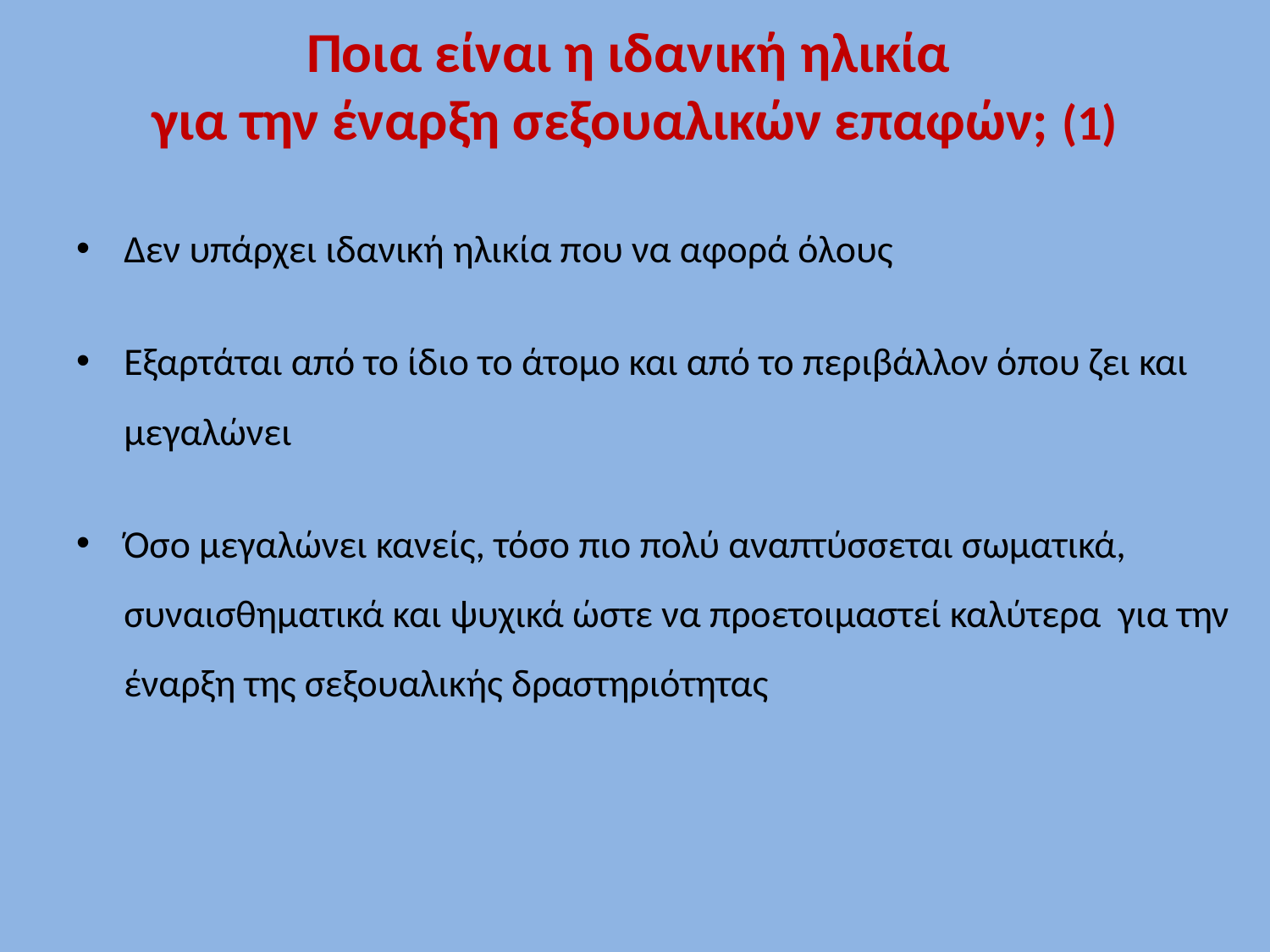

# Ποια είναι η ιδανική ηλικία για την έναρξη σεξουαλικών επαφών; (1)

Δεν υπάρχει ιδανική ηλικία που να αφορά όλους

Εξαρτάται από το ίδιο το άτομο και από το περιβάλλον όπου ζει και μεγαλώνει

Όσο μεγαλώνει κανείς, τόσο πιο πολύ αναπτύσσεται σωματικά, συναισθηματικά και ψυχικά ώστε να προετοιμαστεί καλύτερα  για την έναρξη της σεξουαλικής δραστηριότητας